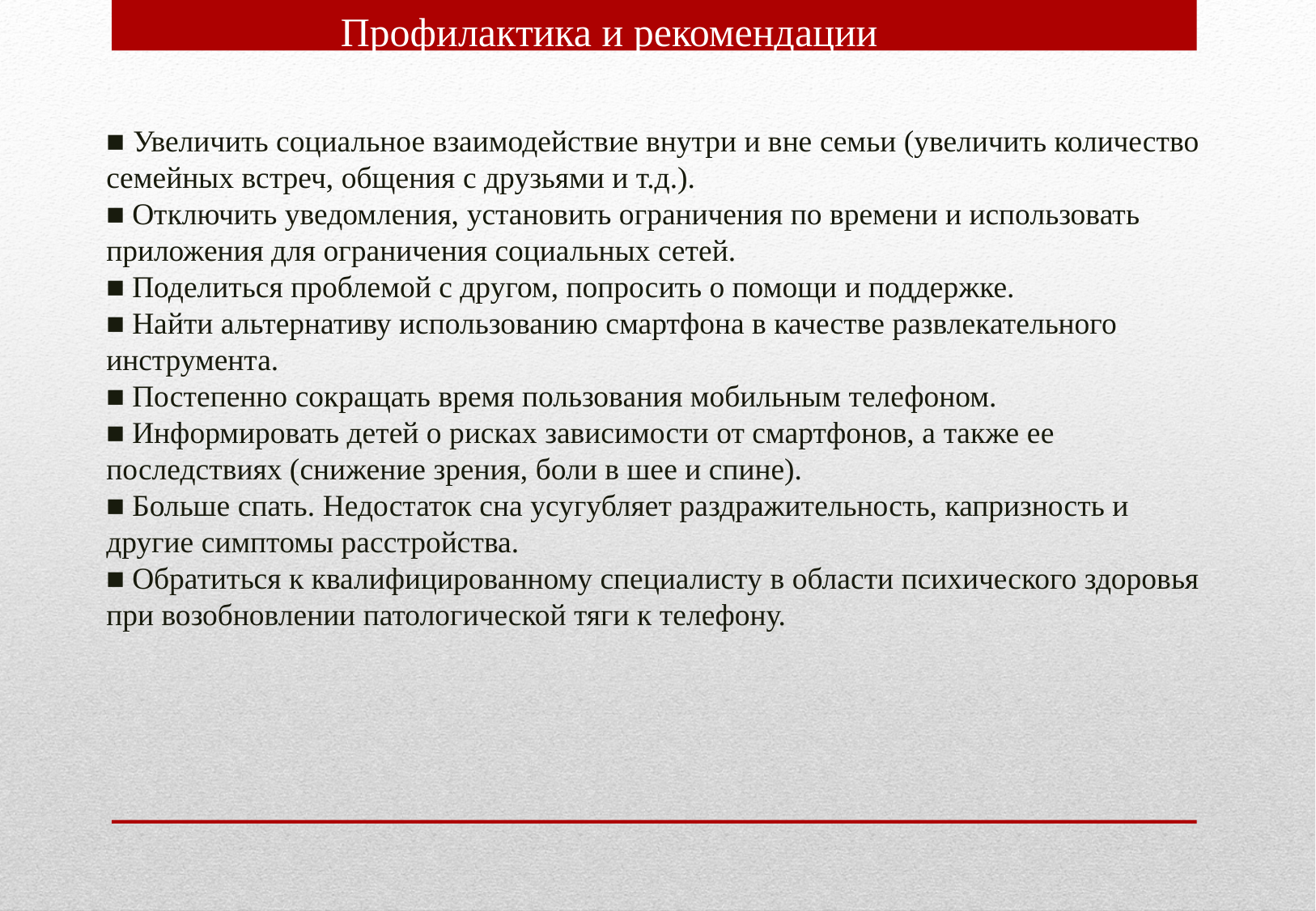

Профилактика и рекомендации
■ Увеличить социальное взаимодействие внутри и вне семьи (увеличить количество семейных встреч, общения с друзьями и т.д.).
■ Отключить уведомления, установить ограничения по времени и использовать приложения для ограничения социальных сетей.
■ Поделиться проблемой с другом, попросить о помощи и поддержке.
■ Найти альтернативу использованию смартфона в качестве развлекательного инструмента.
■ Постепенно сокращать время пользования мобильным телефоном.
■ Информировать детей о рисках зависимости от смартфонов, а также ее последствиях (снижение зрения, боли в шее и спине).
■ Больше спать. Недостаток сна усугубляет раздражительность, капризность и другие симптомы расстройства.
■ Обратиться к квалифицированному специалисту в области психического здоровья при возобновлении патологической тяги к телефону.